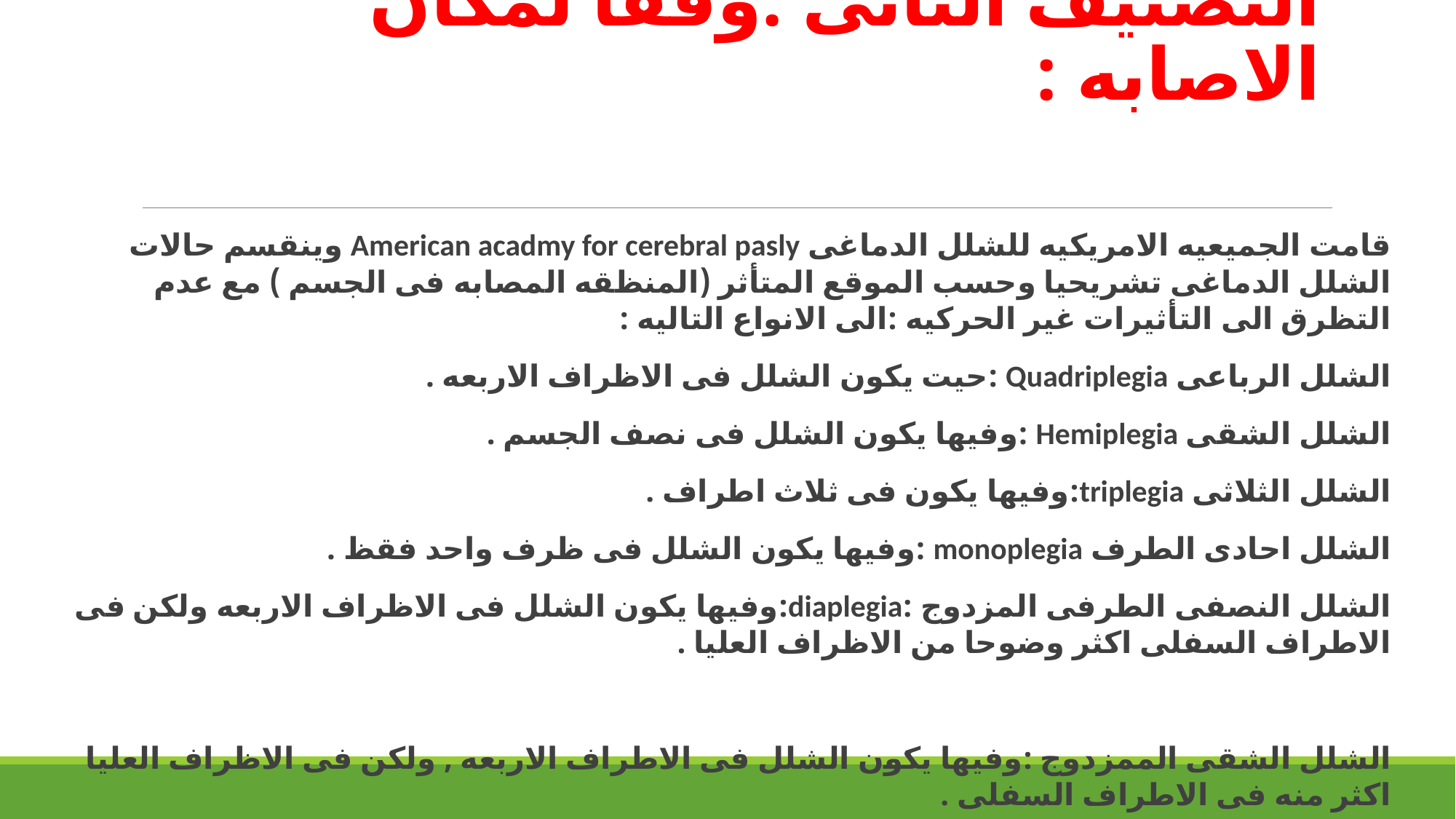

# التصنيف الثانى :وفقا لمكان الاصابه :
قامت الجميعيه الامريكيه للشلل الدماغى American acadmy for cerebral pasly وينقسم حالات الشلل الدماغى تشريحيا وحسب الموقع المتأثر (المنظقه المصابه فى الجسم ) مع عدم التظرق الى التأثيرات غير الحركيه :الى الانواع التاليه :
الشلل الرباعى Quadriplegia :حيت يكون الشلل فى الاظراف الاربعه .
الشلل الشقى Hemiplegia :وفيها يكون الشلل فى نصف الجسم .
الشلل الثلاثى triplegia:وفيها يكون فى ثلاث اطراف .
الشلل احادى الطرف monoplegia :وفيها يكون الشلل فى ظرف واحد فقظ .
الشلل النصفى الطرفى المزدوج :diaplegia:وفيها يكون الشلل فى الاظراف الاربعه ولكن فى الاطراف السفلى اكثر وضوحا من الاظراف العليا .

الشلل الشقى الممزدوج :وفيها يكون الشلل فى الاطراف الاربعه , ولكن فى الاظراف العليا اكثر منه فى الاطراف السفلى .